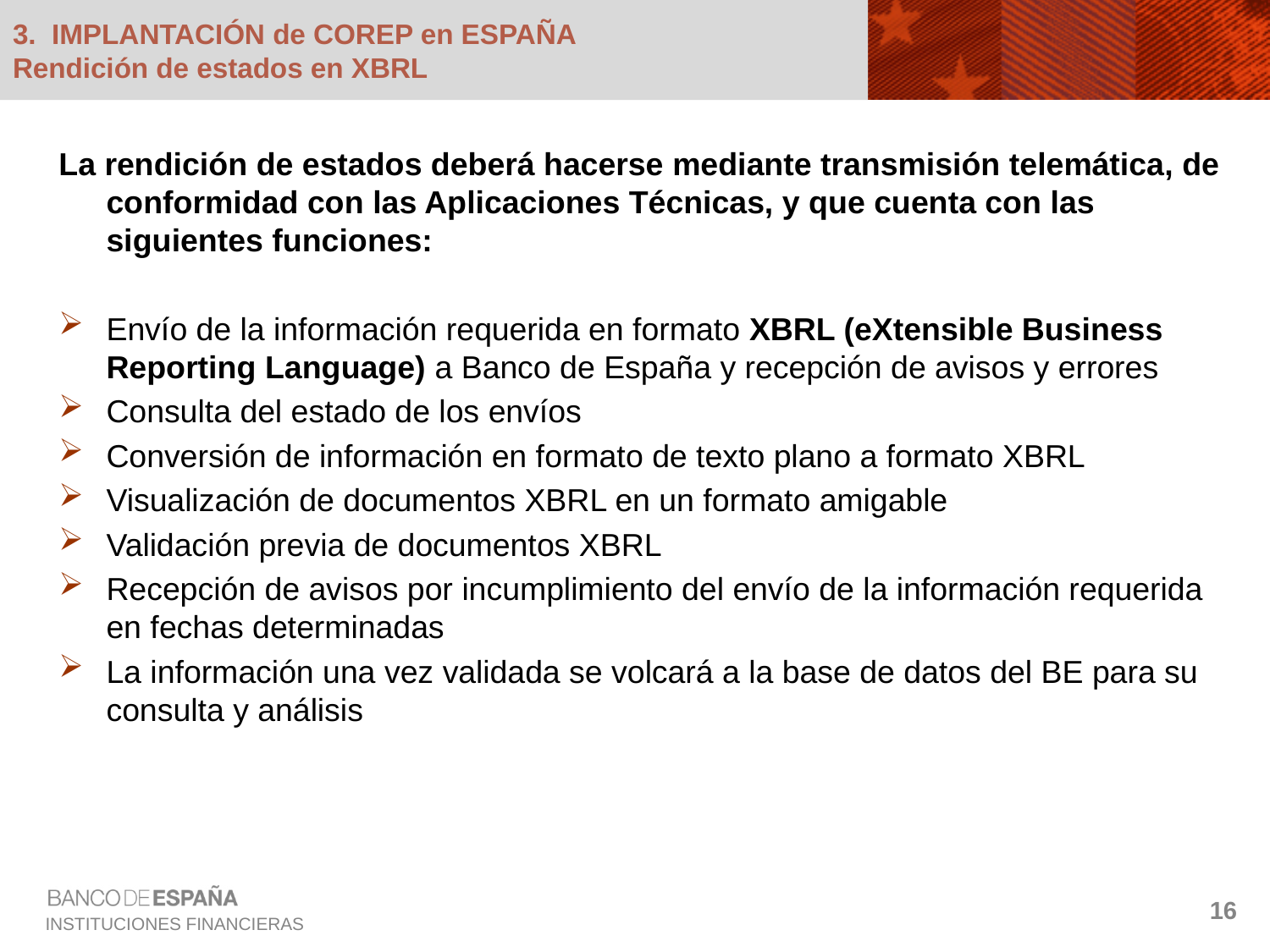

3.  IMPLANTACIÓN de COREP en ESPAÑA
Rendición de estados en XBRL
La rendición de estados deberá hacerse mediante transmisión telemática, de conformidad con las Aplicaciones Técnicas, y que cuenta con las siguientes funciones:

Envío de la información requerida en formato XBRL (eXtensible Business Reporting Language) a Banco de España y recepción de avisos y errores
Consulta del estado de los envíos
Conversión de información en formato de texto plano a formato XBRL
Visualización de documentos XBRL en un formato amigable
Validación previa de documentos XBRL
Recepción de avisos por incumplimiento del envío de la información requerida en fechas determinadas
La información una vez validada se volcará a la base de datos del BE para su consulta y análisis
16